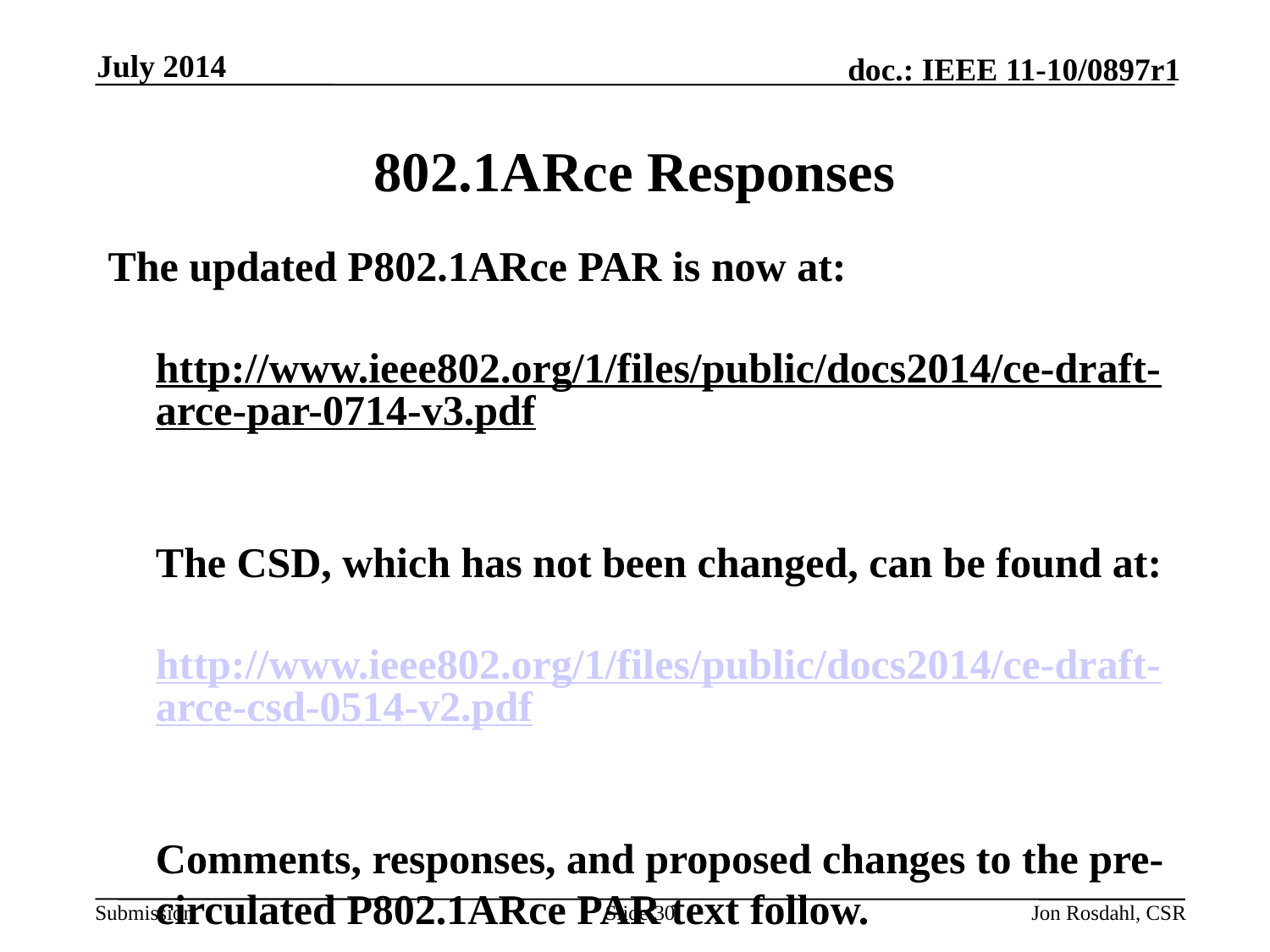

July 2014
# 802.1ARce Responses
The updated P802.1ARce PAR is now at:
http://www.ieee802.org/1/files/public/docs2014/ce-draft-arce-par-0714-v3.pdf
The CSD, which has not been changed, can be found at:
http://www.ieee802.org/1/files/public/docs2014/ce-draft-arce-csd-0514-v2.pdf
Comments, responses, and proposed changes to the pre-circulated P802.1ARce PAR text follow.
Slide 30
Jon Rosdahl, CSR